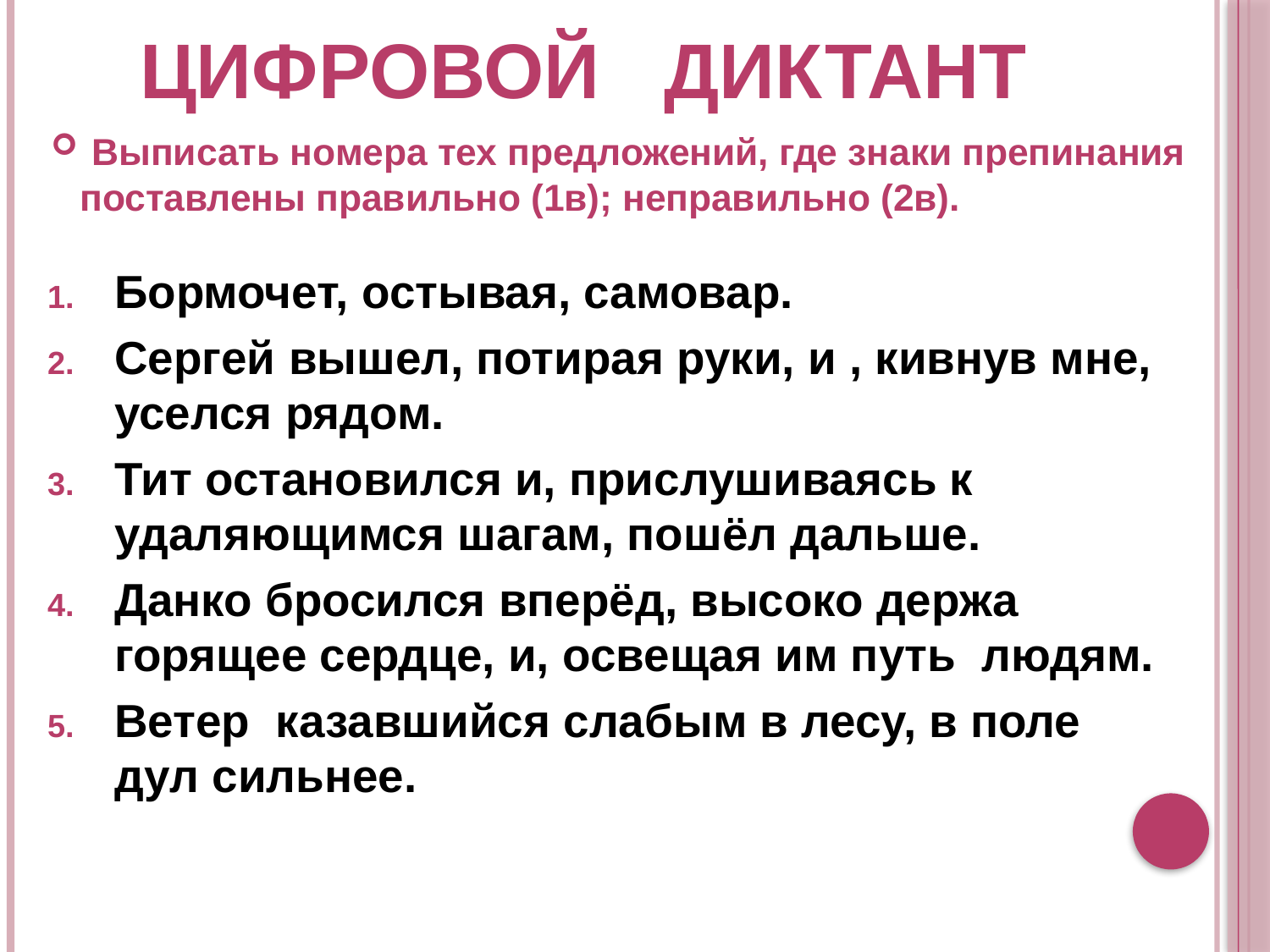

# Цифровой   диктант
 Выписать номера тех предложений, где знаки препинания поставлены правильно (1в); неправильно (2в).
Бормочет, остывая, самовар.
Сергей вышел, потирая руки, и , кивнув мне, уселся рядом.
Тит остановился и, прислушиваясь к удаляющимся шагам, пошёл дальше.
Данко бросился вперёд, высоко держа горящее сердце, и, освещая им путь  людям.
Ветер  казавшийся слабым в лесу, в поле дул сильнее.